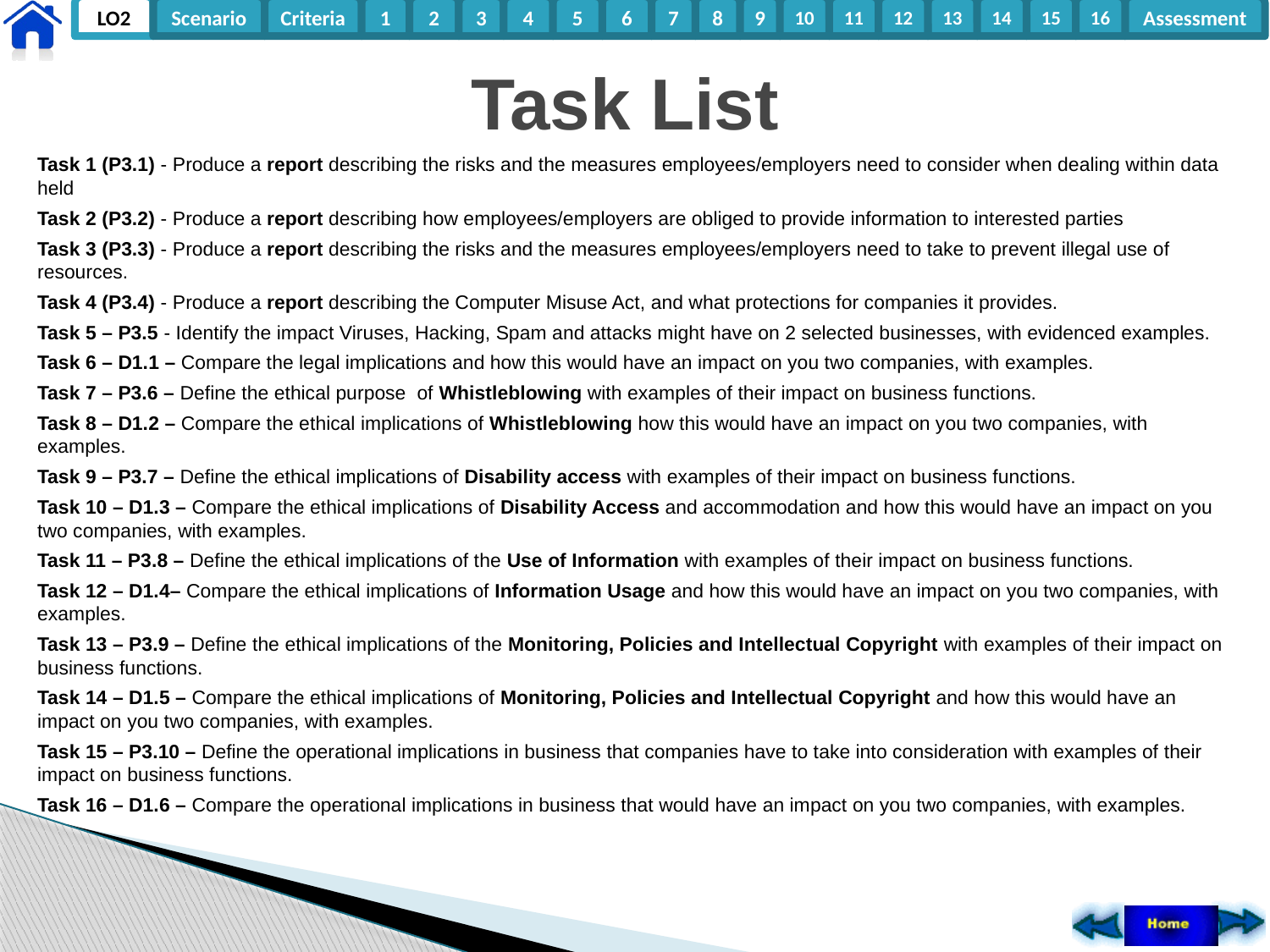

# Task List
Task 1 (P3.1) - Produce a report describing the risks and the measures employees/employers need to consider when dealing within data held
Task 2 (P3.2) - Produce a report describing how employees/employers are obliged to provide information to interested parties
Task 3 (P3.3) - Produce a report describing the risks and the measures employees/employers need to take to prevent illegal use of resources.
Task 4 (P3.4) - Produce a report describing the Computer Misuse Act, and what protections for companies it provides.
Task 5 – P3.5 - Identify the impact Viruses, Hacking, Spam and attacks might have on 2 selected businesses, with evidenced examples.
Task 6 – D1.1 – Compare the legal implications and how this would have an impact on you two companies, with examples.
Task 7 – P3.6 – Define the ethical purpose  of Whistleblowing with examples of their impact on business functions.
Task 8 – D1.2 – Compare the ethical implications of Whistleblowing how this would have an impact on you two companies, with examples.
Task 9 – P3.7 – Define the ethical implications of Disability access with examples of their impact on business functions.
Task 10 – D1.3 – Compare the ethical implications of Disability Access and accommodation and how this would have an impact on you two companies, with examples.
Task 11 – P3.8 – Define the ethical implications of the Use of Information with examples of their impact on business functions.
Task 12 – D1.4– Compare the ethical implications of Information Usage and how this would have an impact on you two companies, with examples.
Task 13 – P3.9 – Define the ethical implications of the Monitoring, Policies and Intellectual Copyright with examples of their impact on business functions.
Task 14 – D1.5 – Compare the ethical implications of Monitoring, Policies and Intellectual Copyright and how this would have an impact on you two companies, with examples.
Task 15 – P3.10 – Define the operational implications in business that companies have to take into consideration with examples of their impact on business functions.
Task 16 – D1.6 – Compare the operational implications in business that would have an impact on you two companies, with examples.